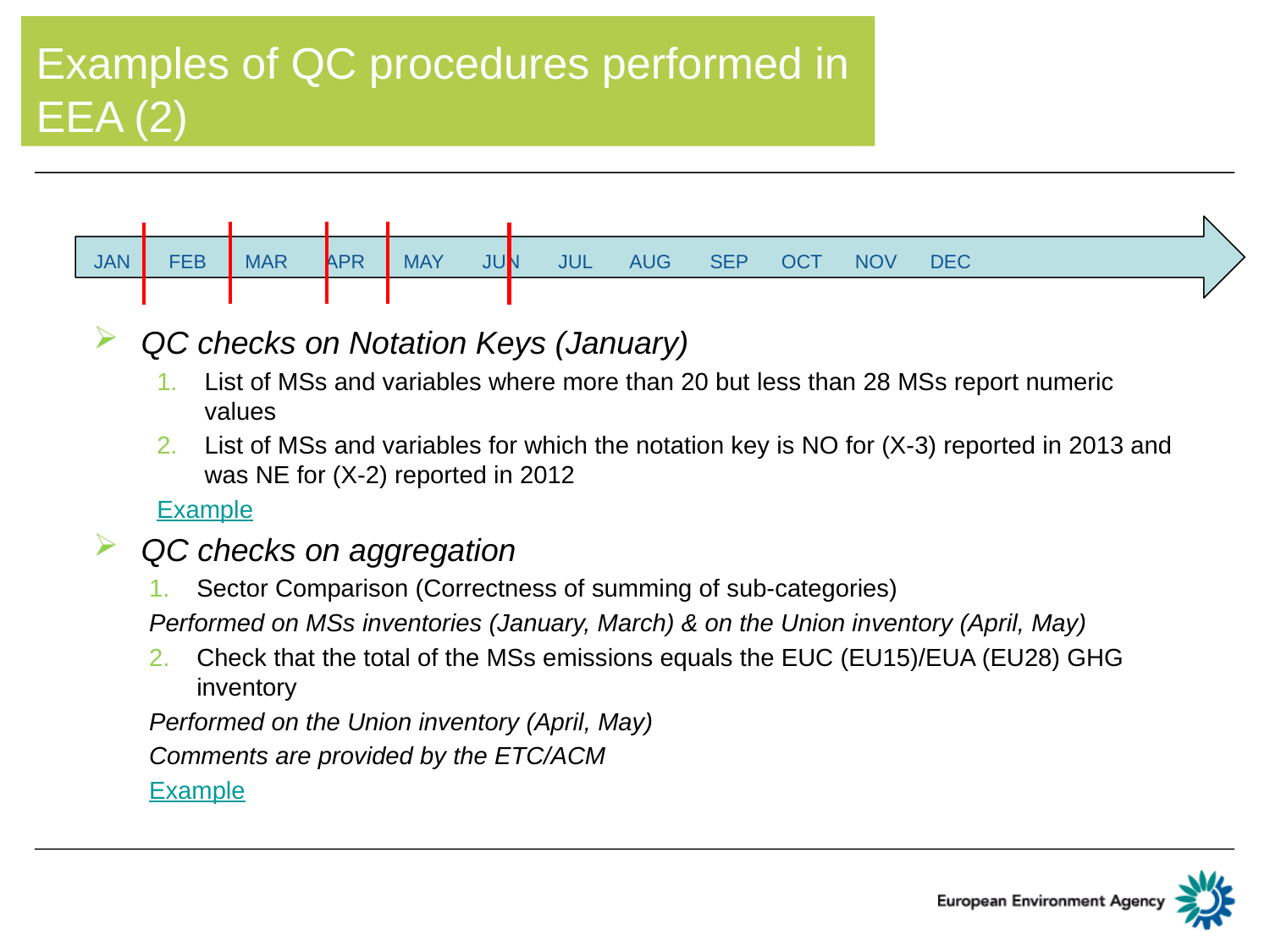

# Examples of QC procedures performed in EEA (2)

JAN       FEB       MAR       APR       MAY       JUN       JUL       AUG       SEP      OCT      NOV      DEC
QC checks on Notation Keys (January)
List of MSs and variables where more than 20 but less than 28 MSs report numeric values
List of MSs and variables for which the notation key is NO for (X-3) reported in 2013 and was NE for (X-2) reported in 2012
Example
QC checks on aggregation
Sector Comparison (Correctness of summing of sub-categories)
Performed on MSs inventories (January, March) & on the Union inventory (April, May)
Check that the total of the MSs emissions equals the EUC (EU15)/EUA (EU28) GHG inventory
Performed on the Union inventory (April, May)
Comments are provided by the ETC/ACM
Example